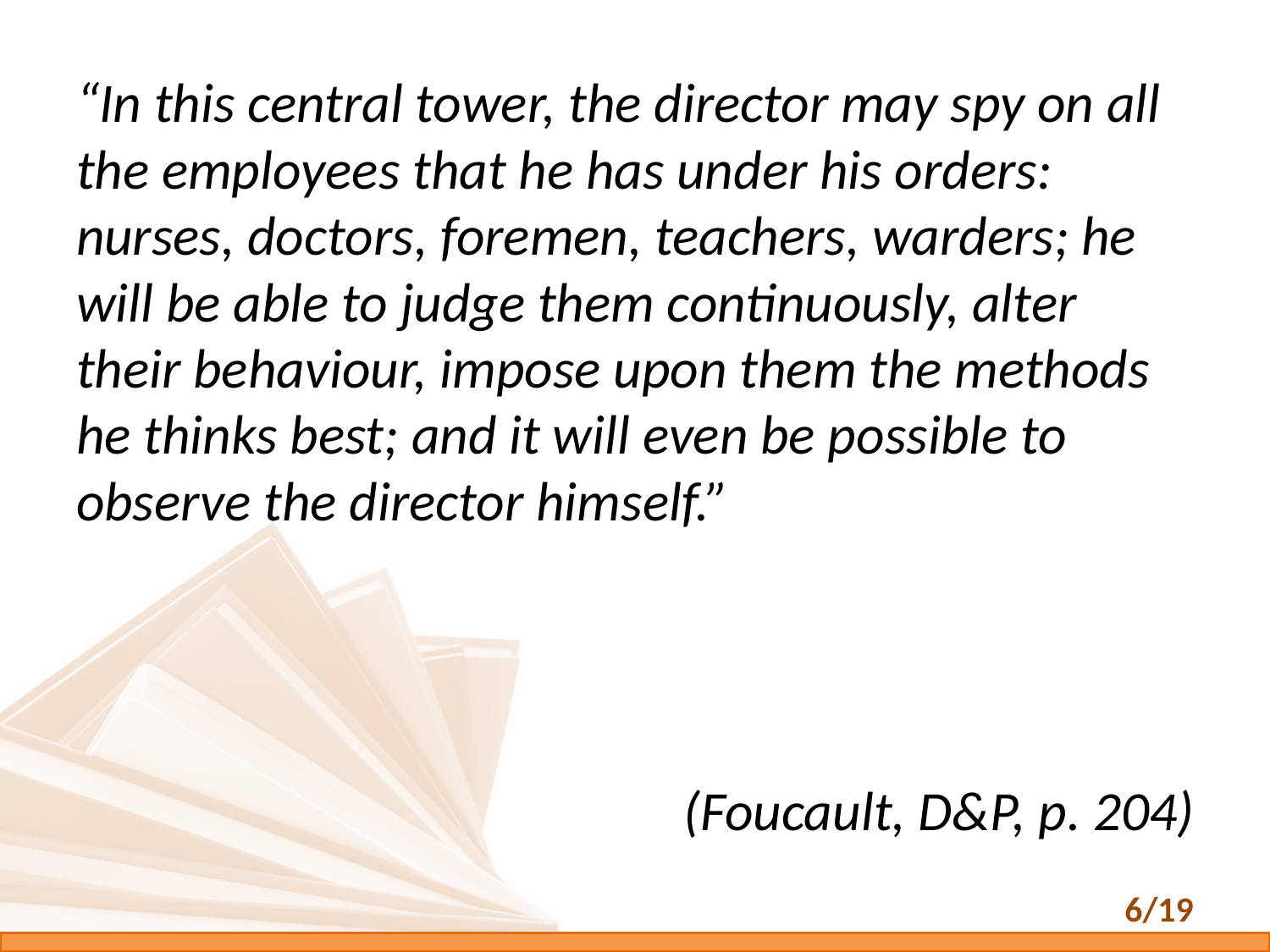

“In this central tower, the director may spy on all the employees that he has under his orders: nurses, doctors, foremen, teachers, warders; he will be able to judge them continuously, alter their behaviour, impose upon them the methods he thinks best; and it will even be possible to observe the director himself.”

(Foucault, D&P, p. 204)

6